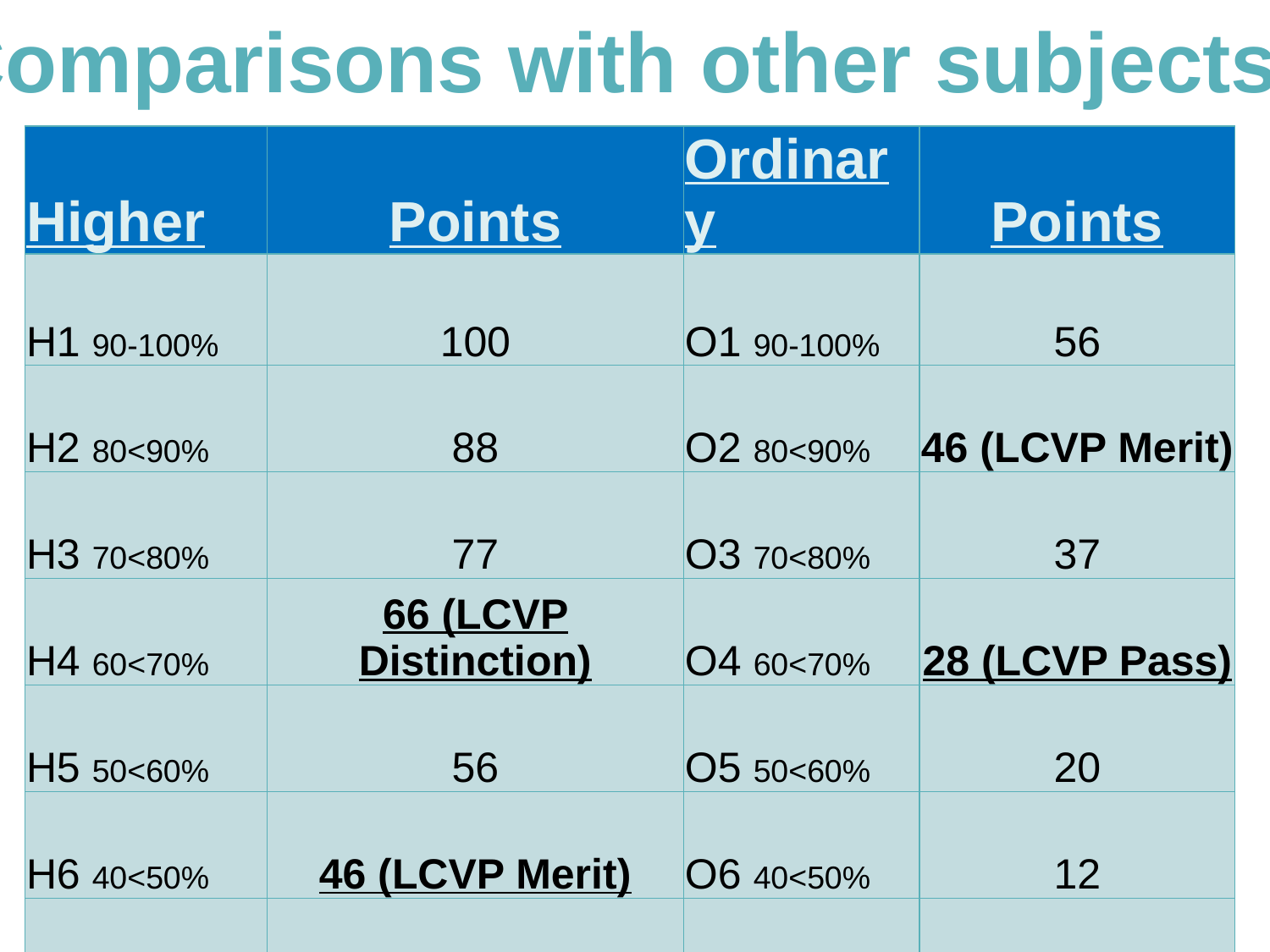

Comparisons with other subjects
| Higher | Points | Ordinary | Points |
| --- | --- | --- | --- |
| H1 90-100% | 100 | O1 90-100% | 56 |
| H2 80<90% | 88 | O2 80<90% | 46 (LCVP Merit) |
| H3 70<80% | 77 | O3 70<80% | 37 |
| H4 60<70% | 66 (LCVP Distinction) | O4 60<70% | 28 (LCVP Pass) |
| H5 50<60% | 56 | O5 50<60% | 20 |
| H6 40<50% | 46 (LCVP Merit) | O6 40<50% | 12 |
| H7 30<40% | 37 | O7 30<40% | 0 |